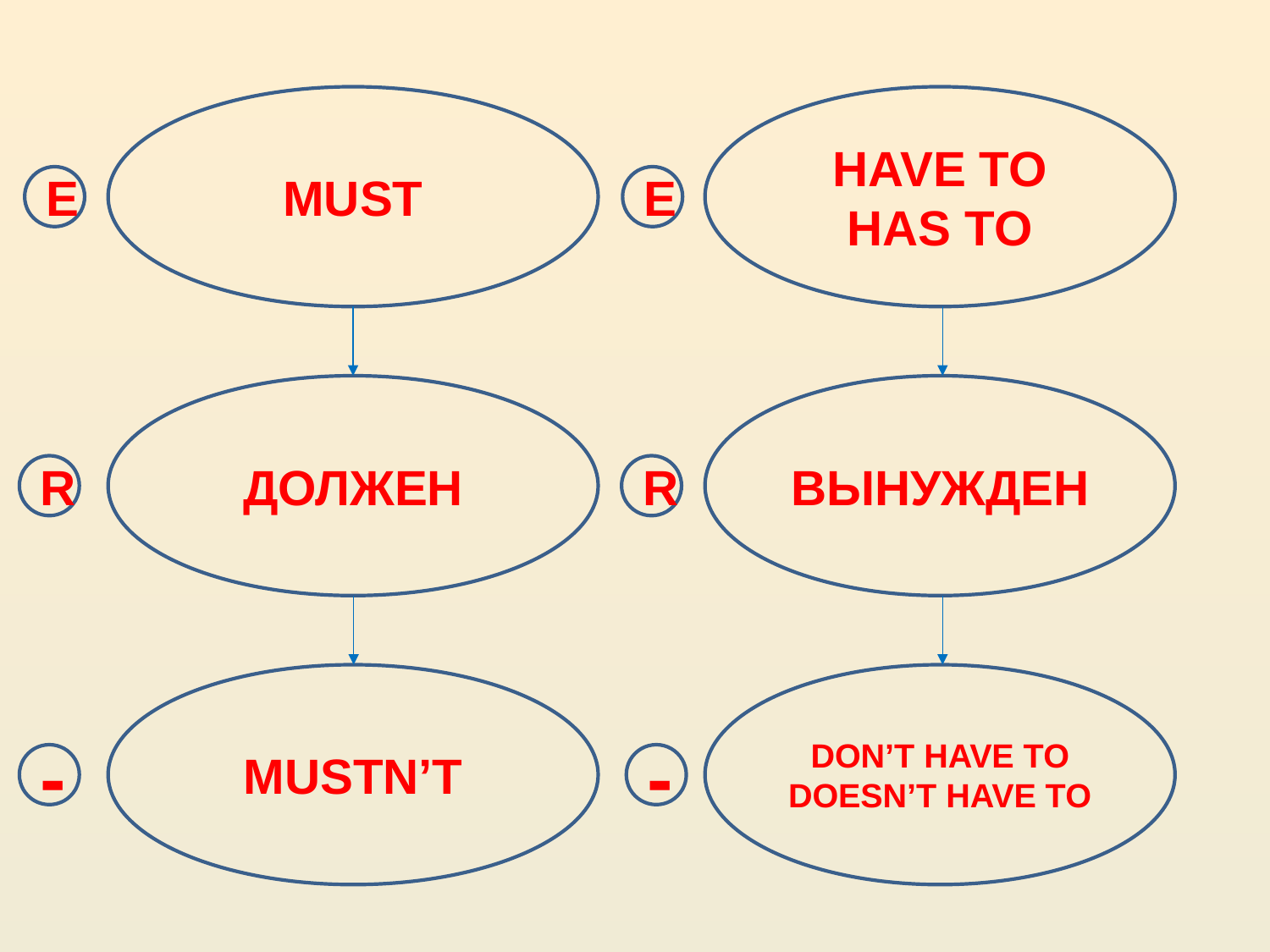

MUST
HAVE TO
HAS TO
E
E
ДОЛЖЕН
ВЫНУЖДЕН
R
R
MUSTN’T
DON’T HAVE TO
DOESN’T HAVE TO
-
-